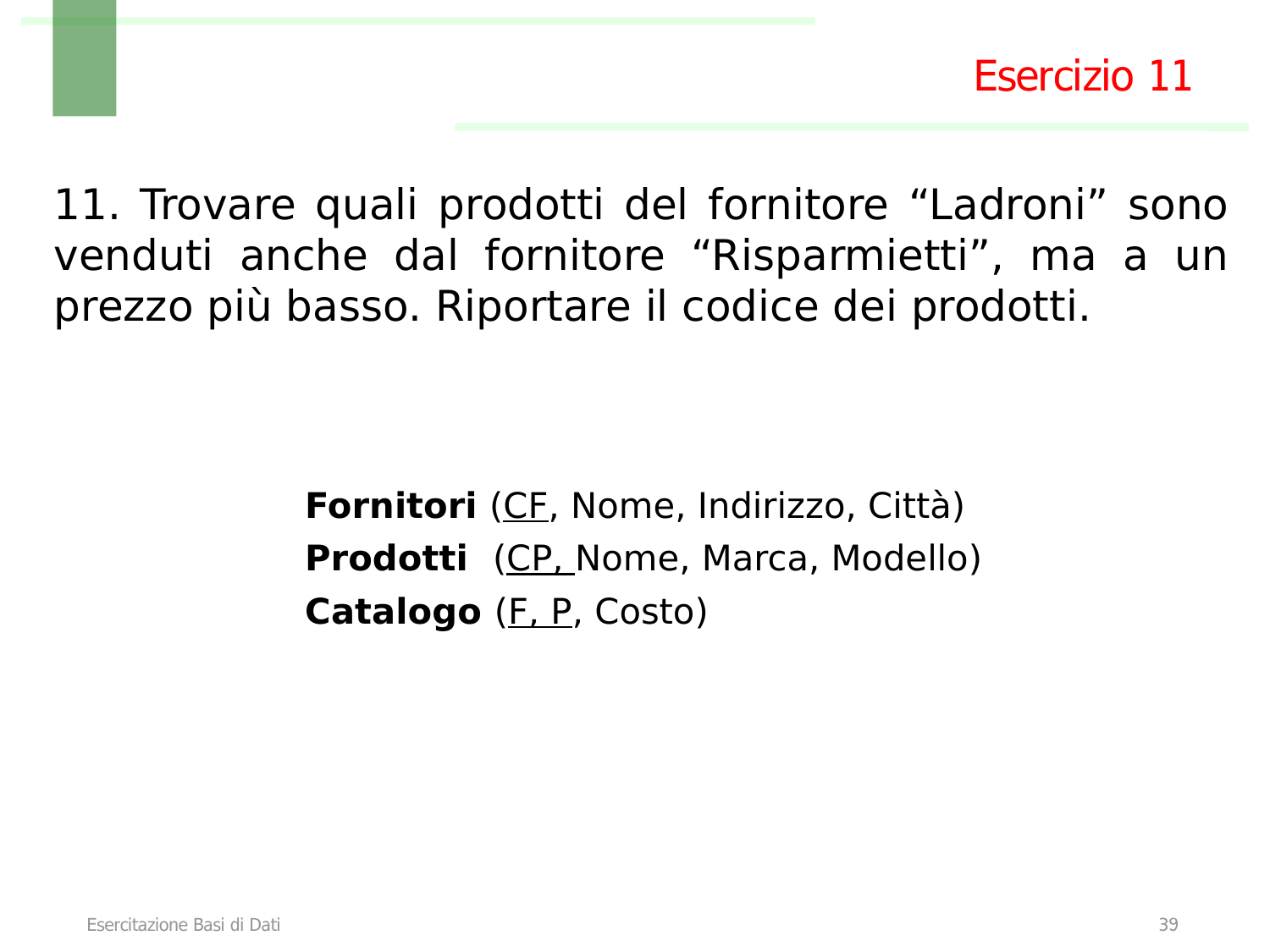

Esercizio 11
11. Trovare quali prodotti del fornitore “Ladroni” sono venduti anche dal fornitore “Risparmietti”, ma a un prezzo più basso. Riportare il codice dei prodotti.

	Fornitori (CF, Nome, Indirizzo, Città)
	Prodotti  (CP, Nome, Marca, Modello)
	Catalogo (F, P, Costo)